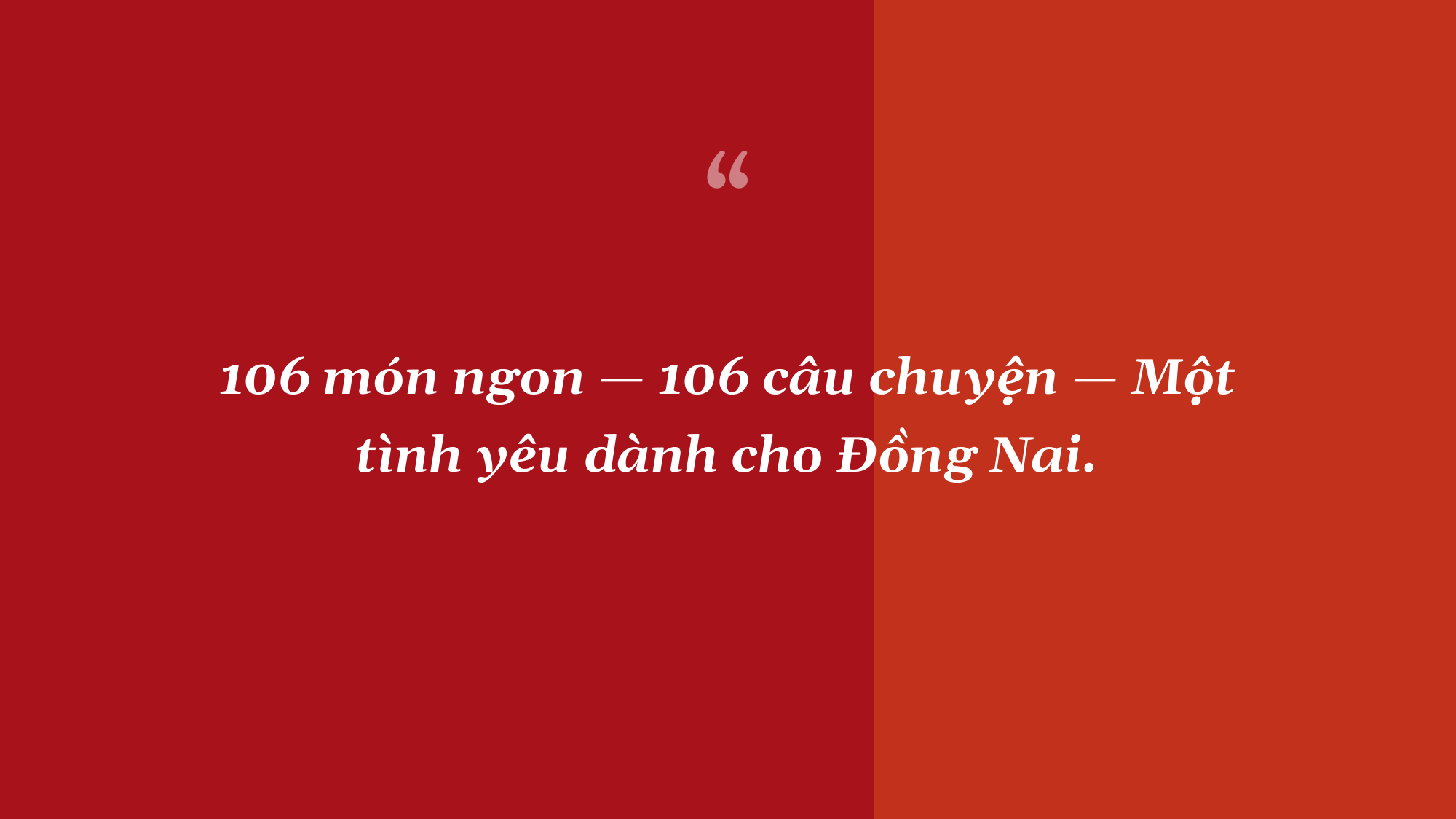

“
106 món ngon — 106 câu chuyện — Một tình yêu dành cho Đồng Nai.